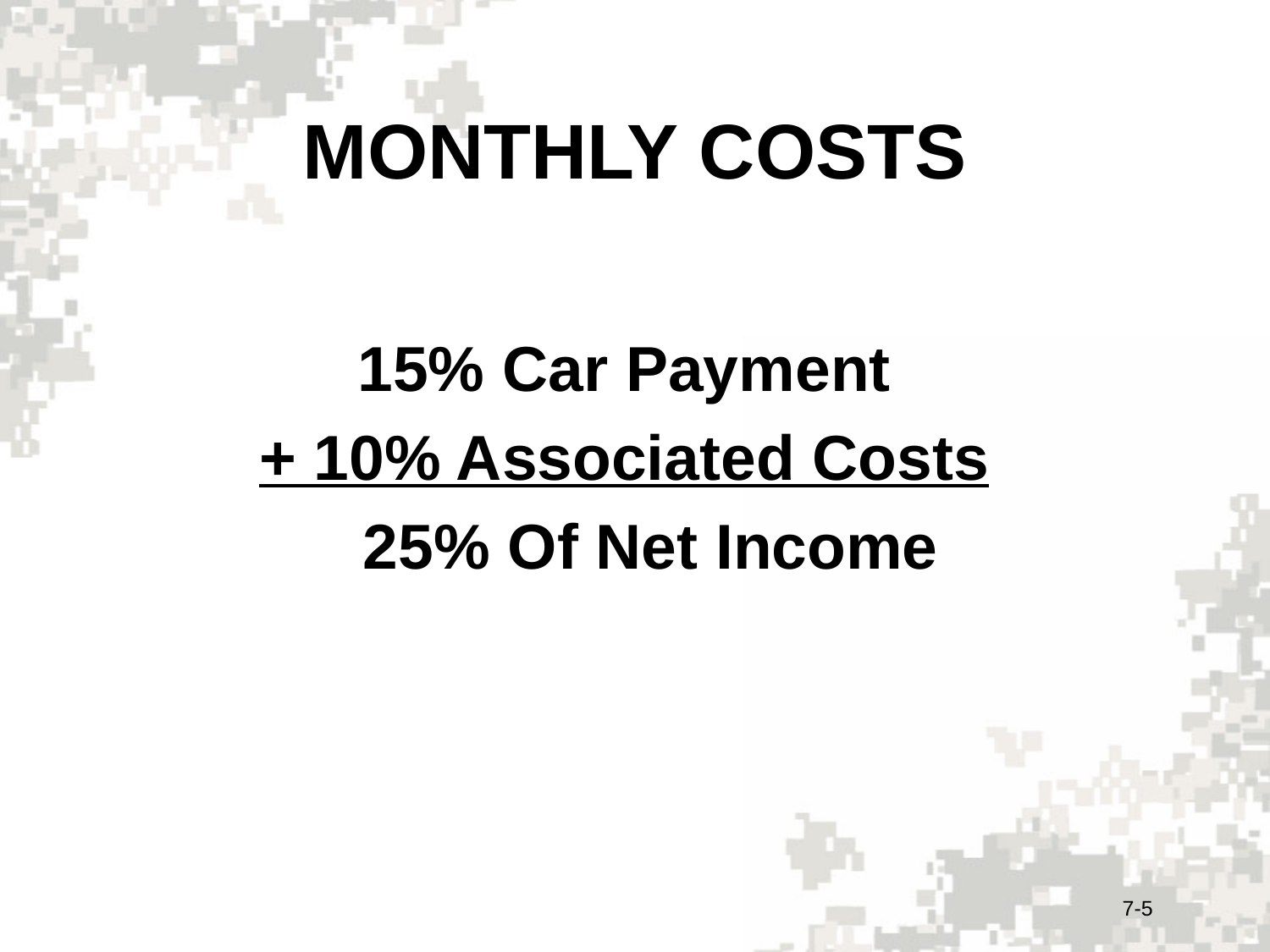

# MONTHLY COSTS

15% Car Payment
+ 10% Associated Costs
   25% Of Net Income
7-5